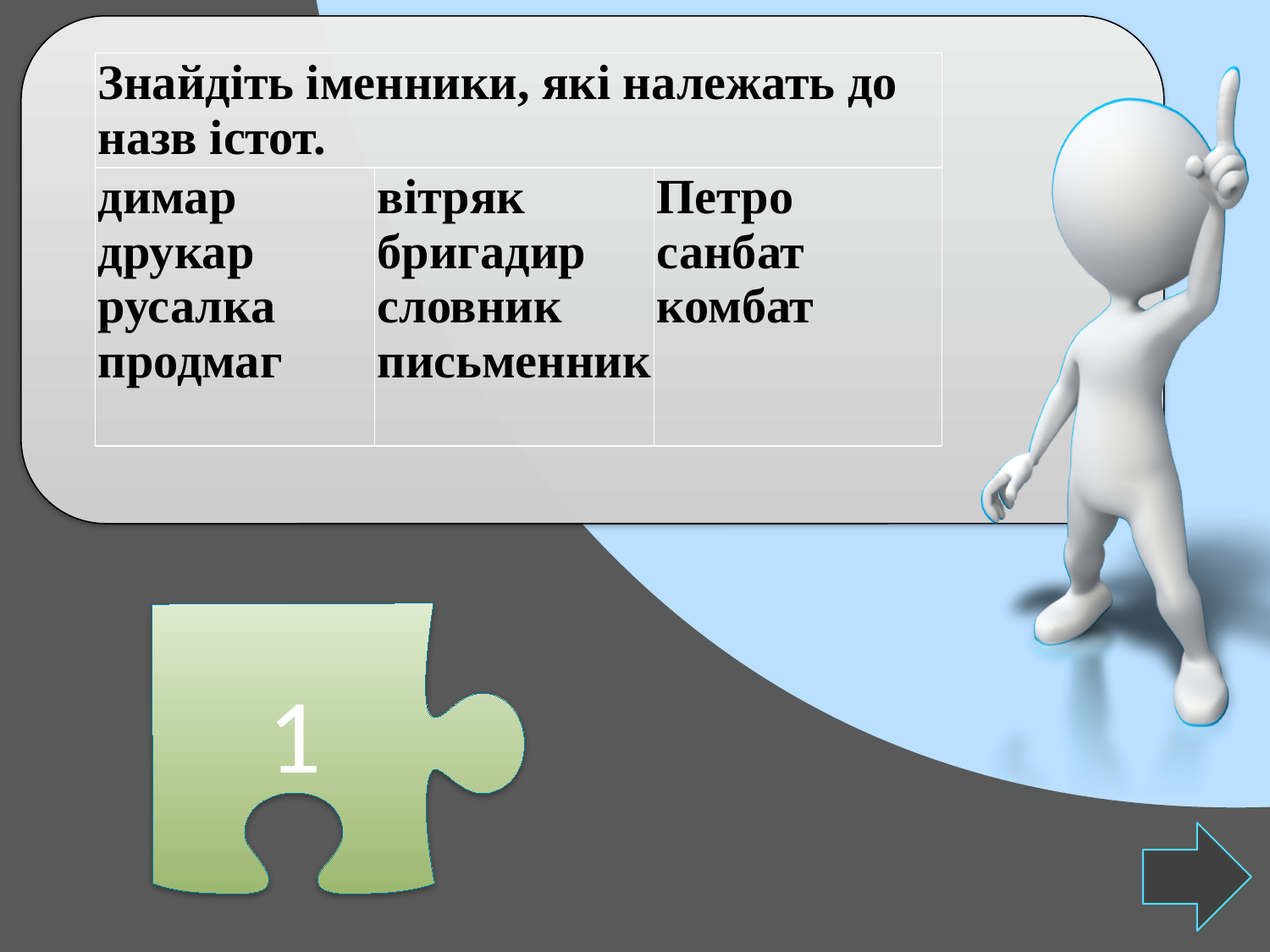

| Знайдіть іменники, які належать до назв істот. |  |  |
| --- | --- | --- |
| димар друкар русалка продмаг | вітряк бригадир словник письменник | Петро санбат комбат |
1